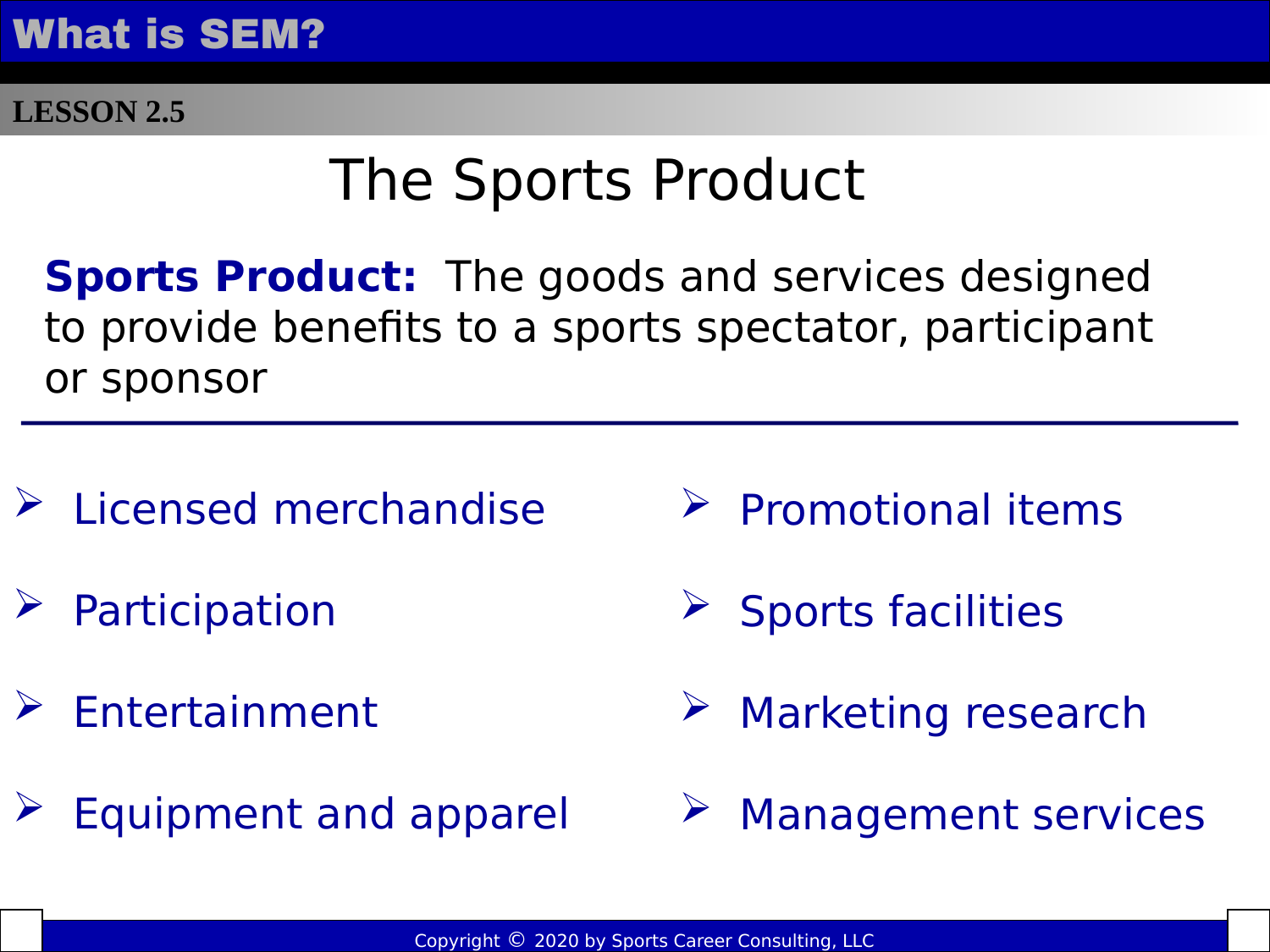

What is SEM?
LESSON 2.5
The Sports Product
Sports Product:  The goods and services designed to provide benefits to a sports spectator, participant or sponsor

  Promotional items

  Sports facilities

  Marketing research

  Management services

  Licensed merchandise

  Participation

  Entertainment

  Equipment and apparel

Copyright © 2020 by Sports Career Consulting, LLC